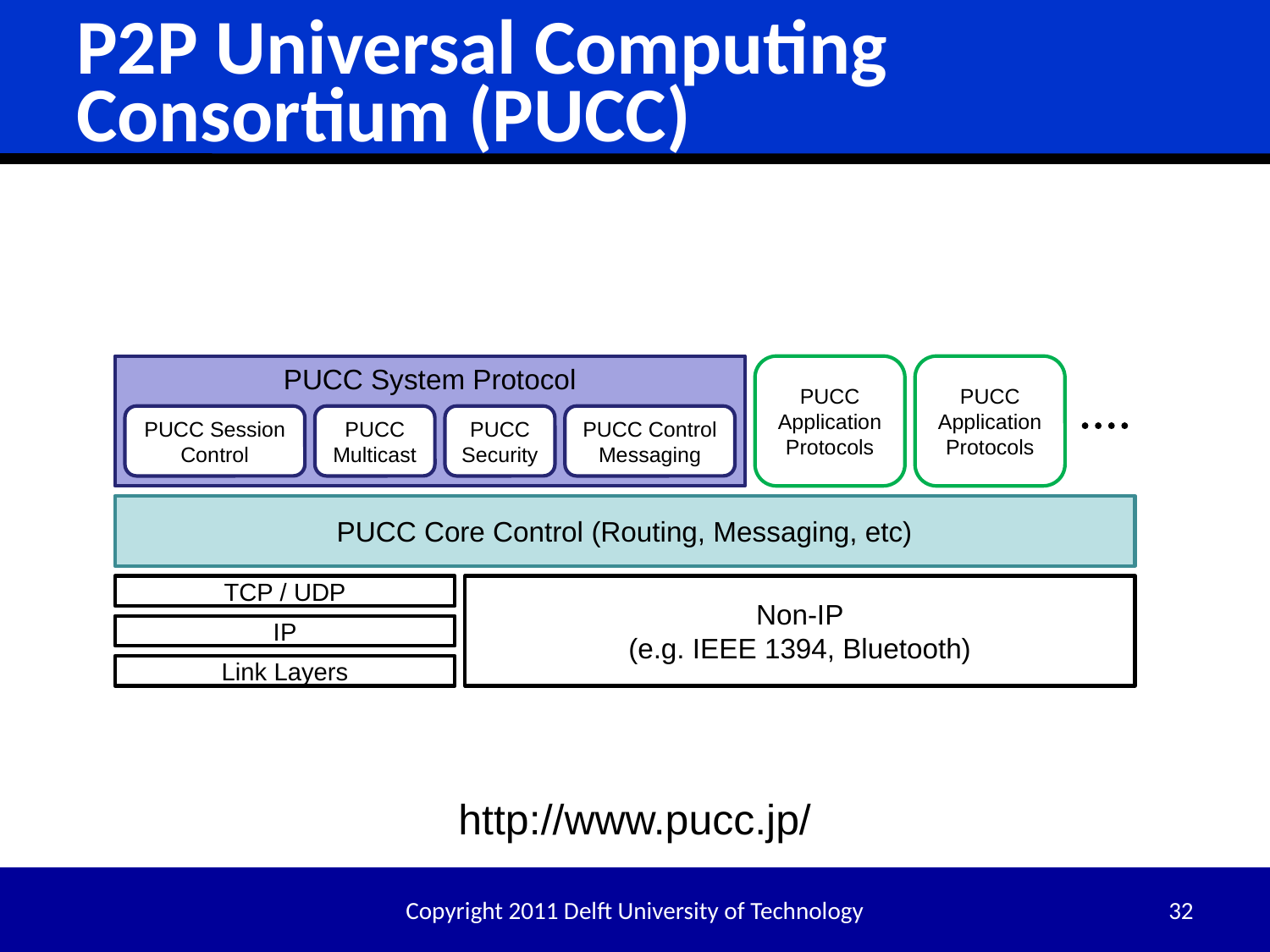

# P2P Universal Computing Consortium (PUCC)
PUCC System Protocol

PUCC Application Protocols
PUCC Application Protocols
PUCC Session Control
PUCC Multicast
PUCC Security
PUCC Control Messaging
PUCC Core Control (Routing, Messaging, etc)
TCP / UDP
Non-IP
(e.g. IEEE 1394, Bluetooth)
IP
Link Layers
http://www.pucc.jp/
Copyright 2011 Delft University of Technology
32